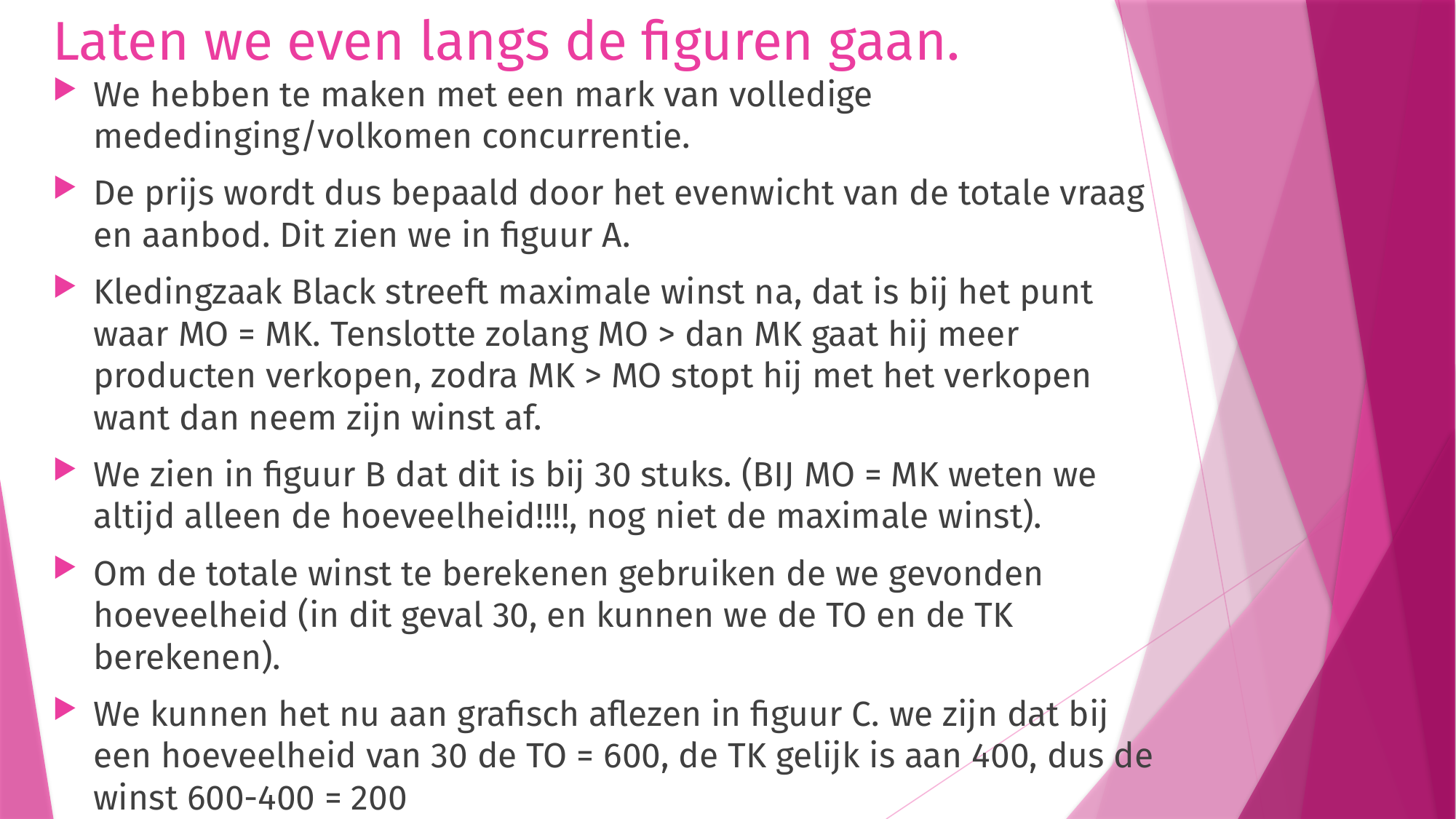

# Laten we even langs de figuren gaan.
We hebben te maken met een mark van volledige mededinging/volkomen concurrentie.
De prijs wordt dus bepaald door het evenwicht van de totale vraag en aanbod. Dit zien we in figuur A.
Kledingzaak Black streeft maximale winst na, dat is bij het punt waar MO = MK. Tenslotte zolang MO > dan MK gaat hij meer producten verkopen, zodra MK > MO stopt hij met het verkopen want dan neem zijn winst af.
We zien in figuur B dat dit is bij 30 stuks. (BIJ MO = MK weten we altijd alleen de hoeveelheid!!!!, nog niet de maximale winst).
Om de totale winst te berekenen gebruiken de we gevonden hoeveelheid (in dit geval 30, en kunnen we de TO en de TK berekenen).
We kunnen het nu aan grafisch aflezen in figuur C. we zijn dat bij een hoeveelheid van 30 de TO = 600, de TK gelijk is aan 400, dus de winst 600-400 = 200